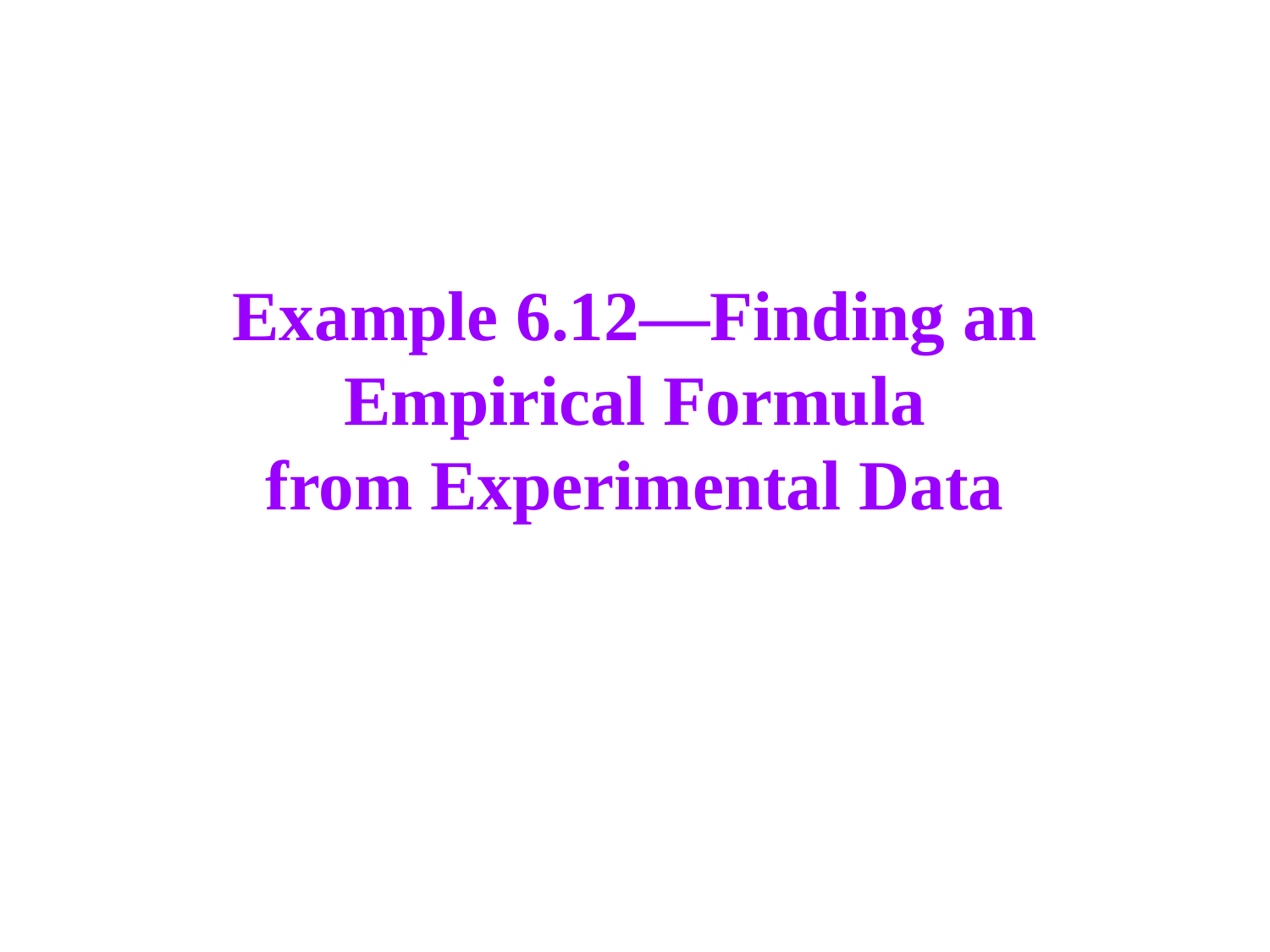

Example 6.12—Finding an Empirical Formula
from Experimental Data